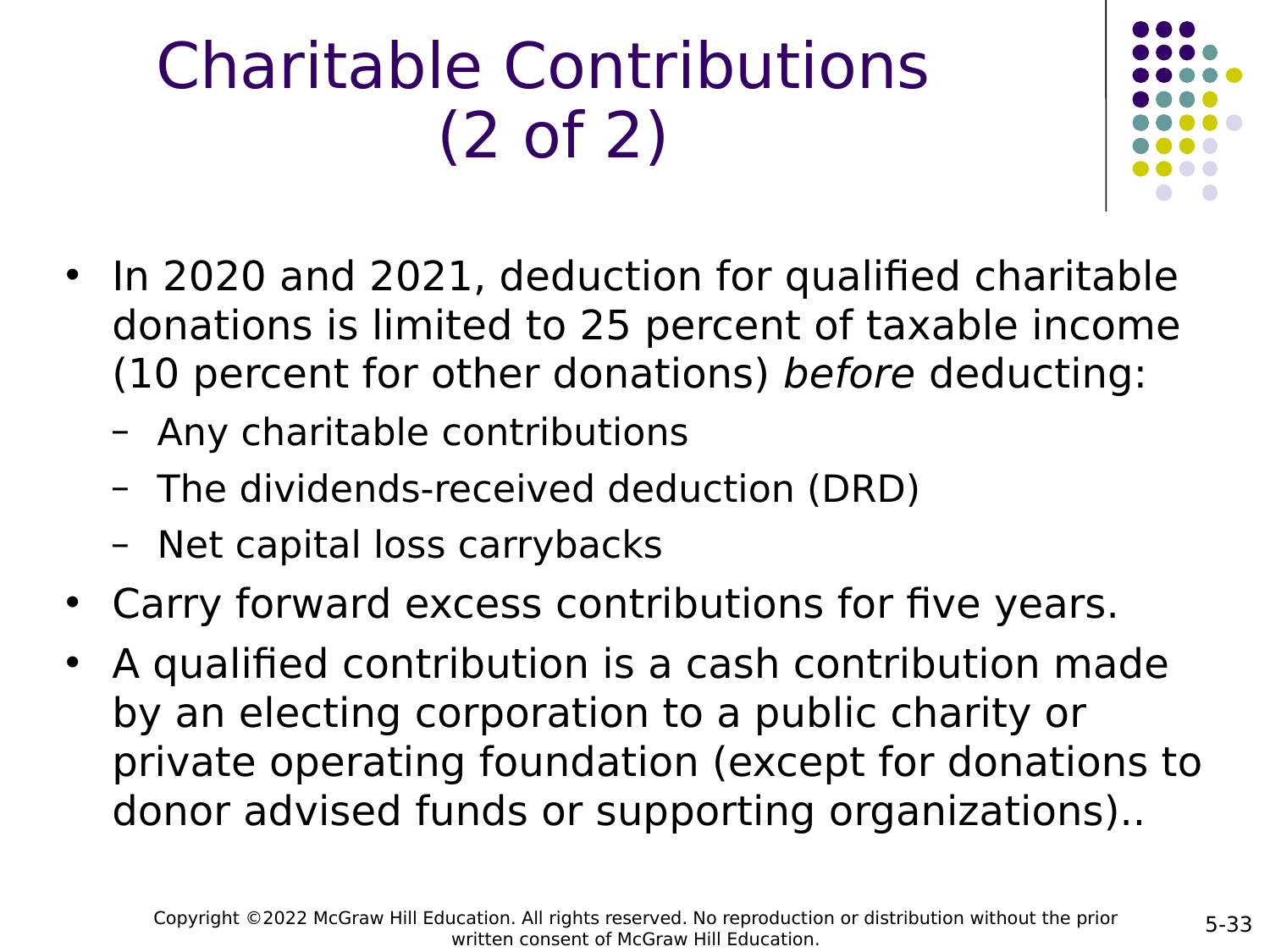

# Charitable Contributions (2 of 2)
In 2020 and 2021, deduction for qualified charitable donations is limited to 25 percent of taxable income (10 percent for other donations) before deducting:
Any charitable contributions
The dividends-received deduction (DRD)
Net capital loss carrybacks
Carry forward excess contributions for five years.
A qualified contribution is a cash contribution made by an electing corporation to a public charity or private operating foundation (except for donations to donor advised funds or supporting organizations)..
5-33